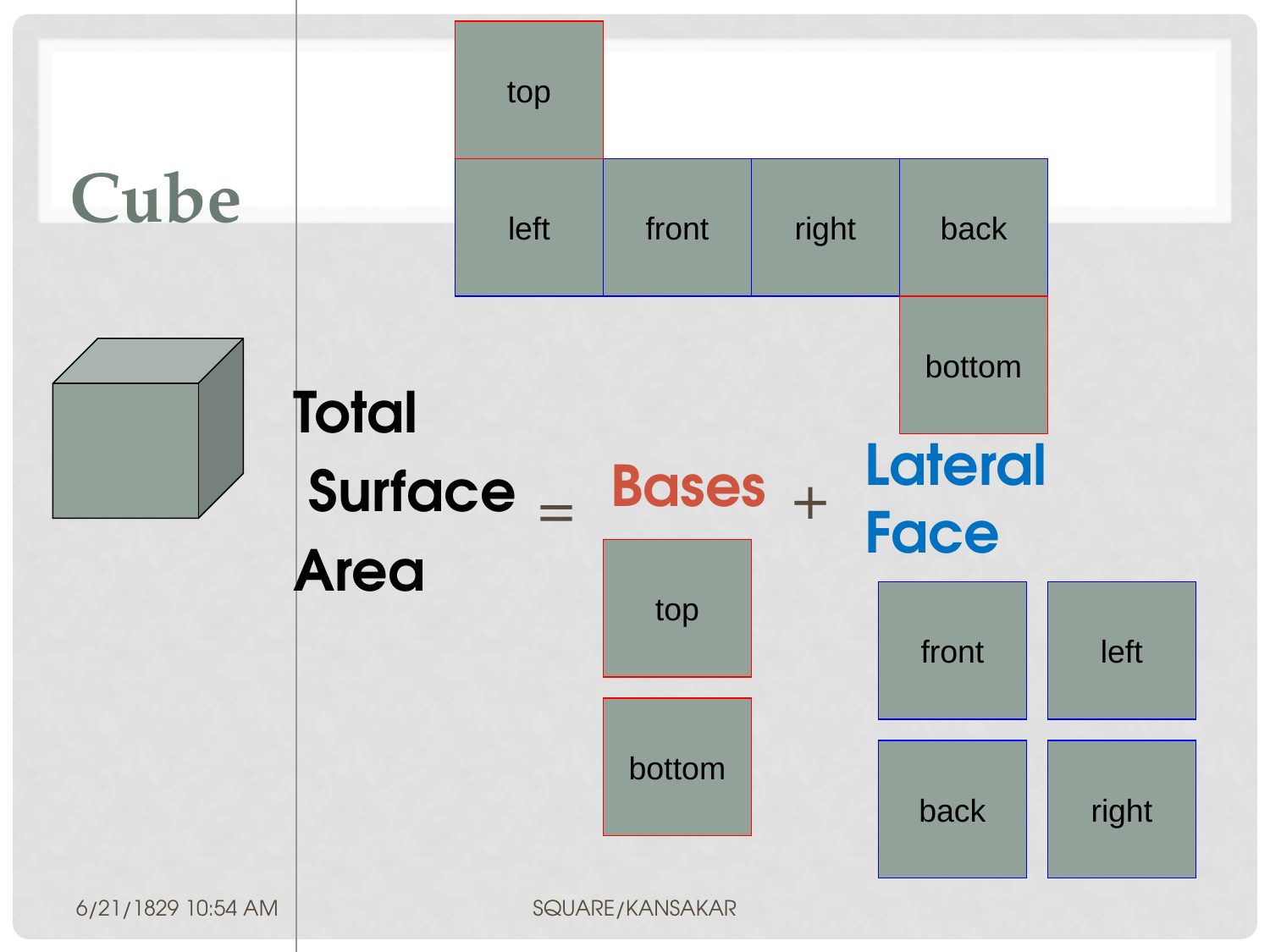

top
Cube
left
front
right
back
bottom

Total
 Surface
Area
Lateral Face
Bases
+
=
top
front
left
bottom
back
right
6/21/1829 10:54 AM
SQUARE/KANSAKAR